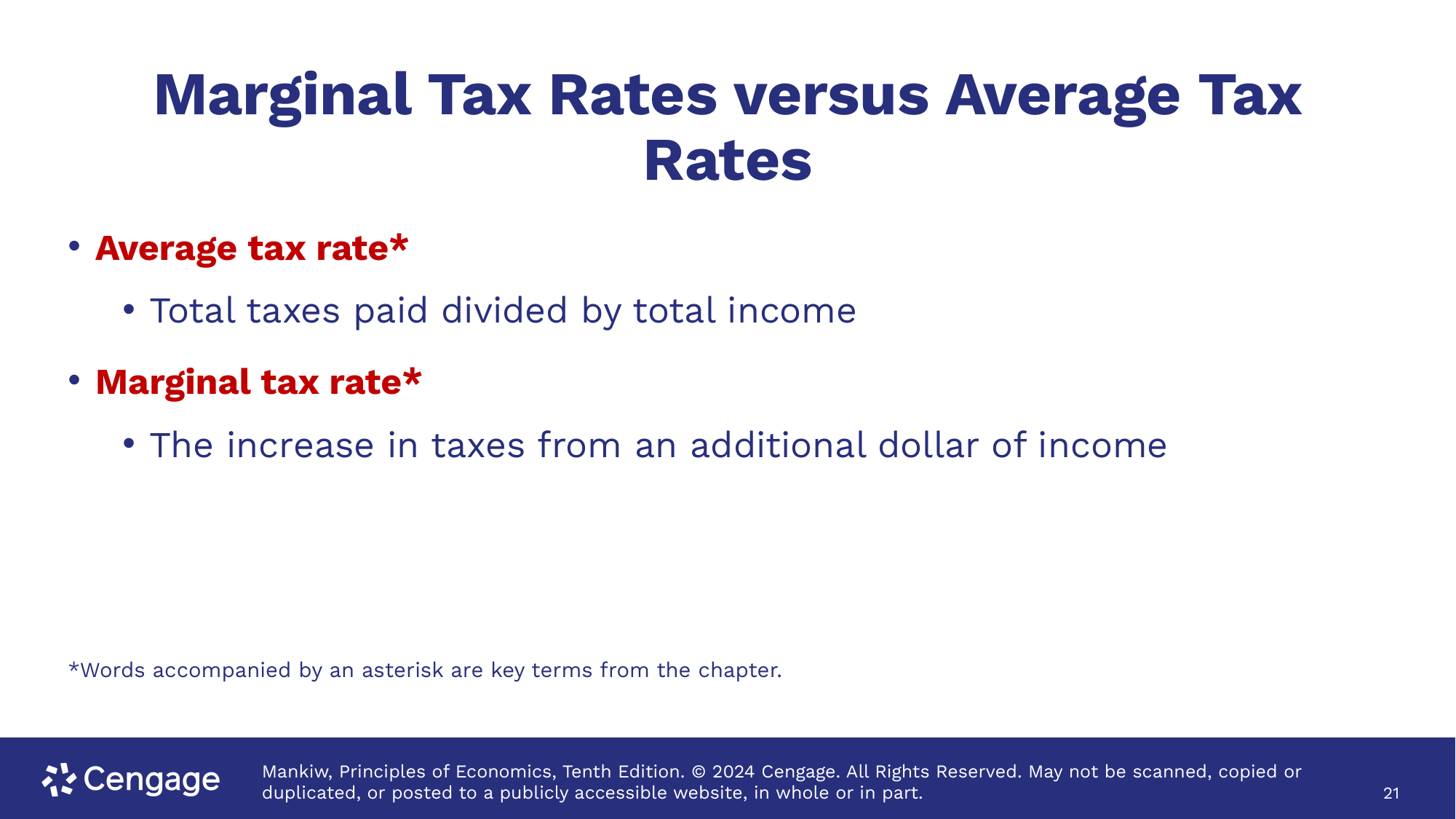

# Marginal Tax Rates versus Average Tax Rates
Average tax rate*
Total taxes paid divided by total income
Marginal tax rate*
The increase in taxes from an additional dollar of income
*Words accompanied by an asterisk are key terms from the chapter.